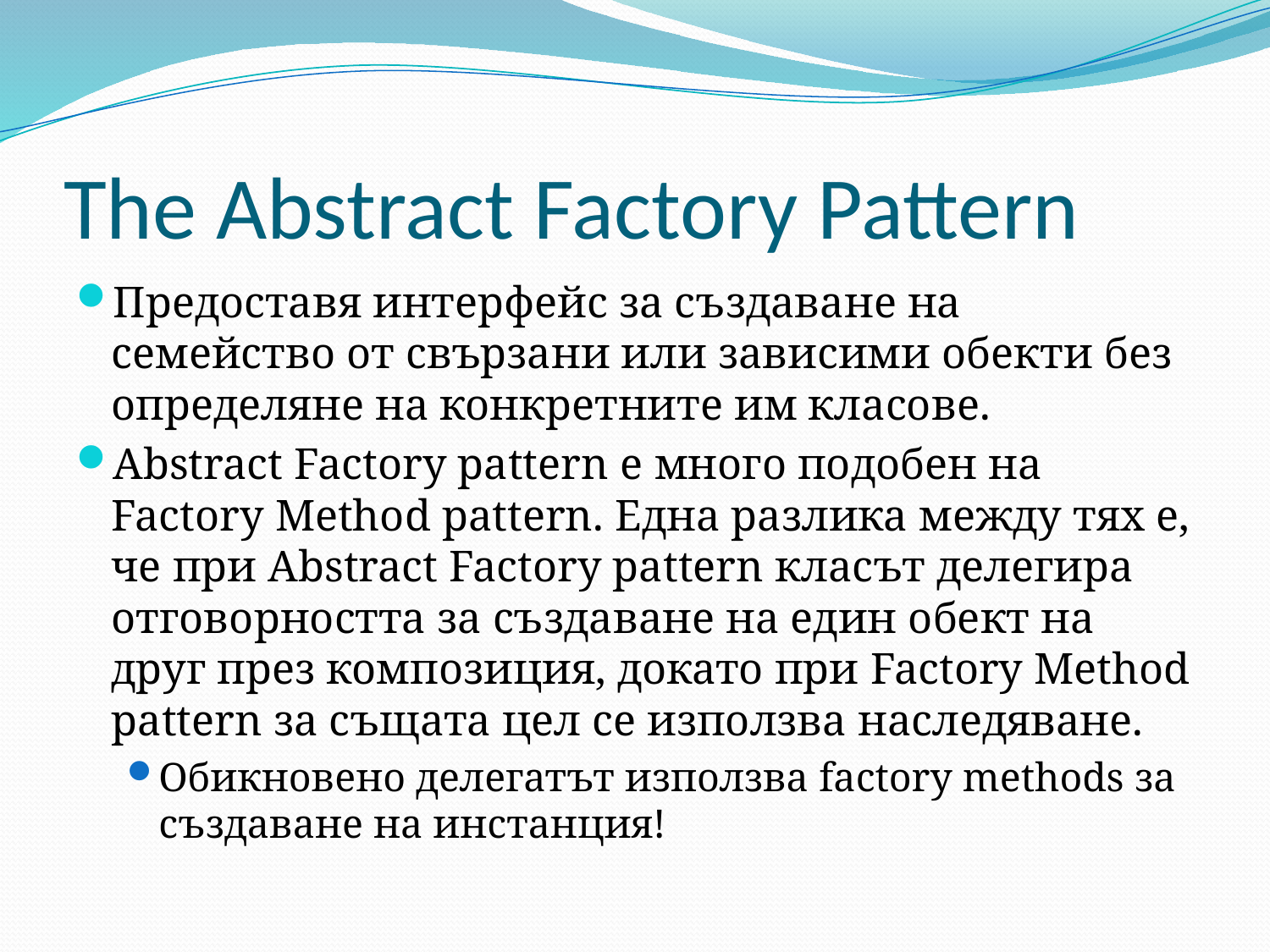

# The Abstract Factory Pattern
Предоставя интерфейс за създаване на семейство от свързани или зависими обекти без определяне на конкретните им класове.
Abstract Factory pattern е много подобен на Factory Method pattern. Една разлика между тях е, че при Abstract Factory pattern класът делегира отговорността за създаване на един обект на друг през композиция, докато при Factory Method pattern за същата цел се използва наследяване.
Обикновено делегатът използва factory methods за създаване на инстанция!